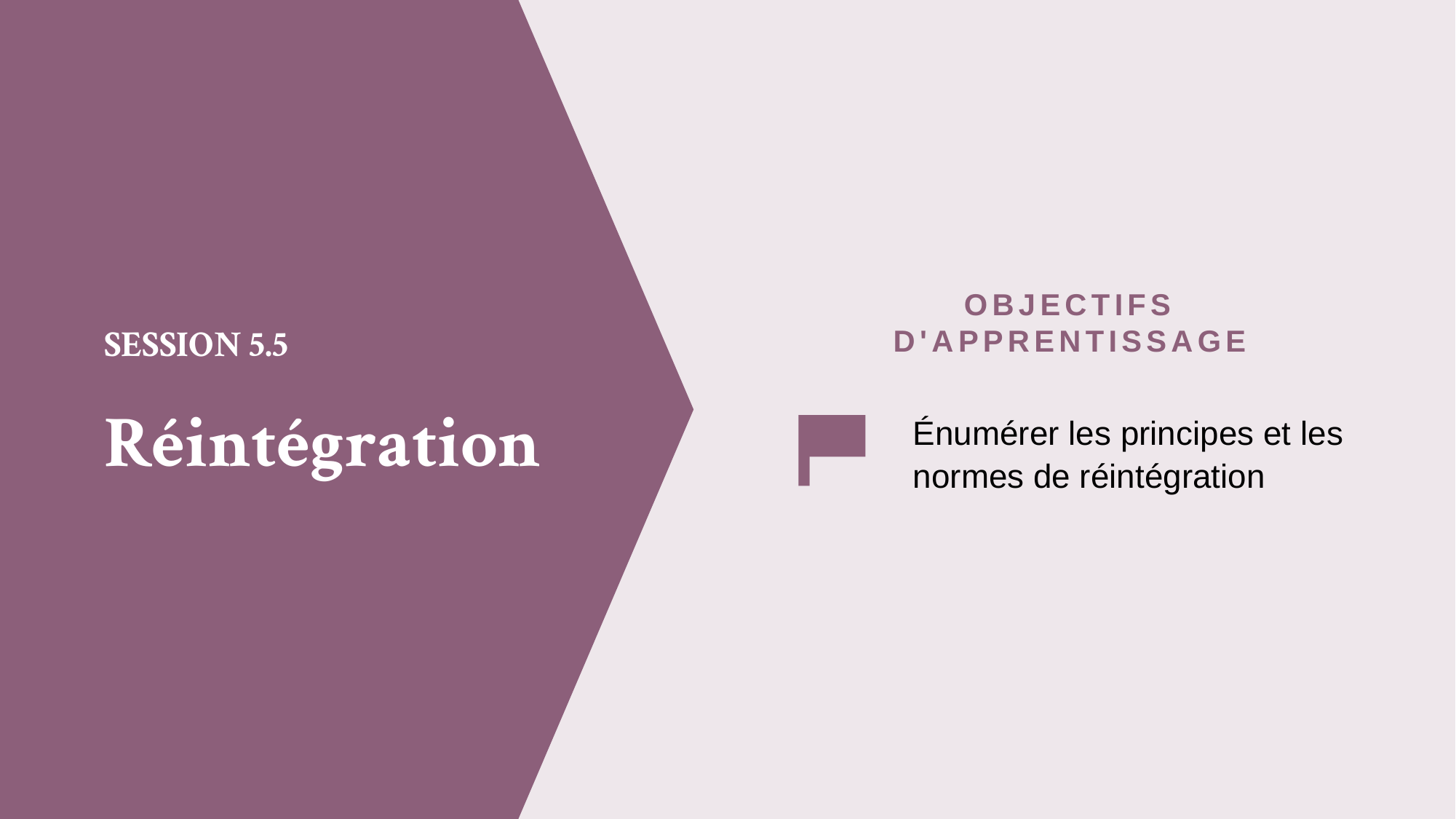

OBJECTIFS D'APPRENTISSAGE
# SESSION 5.5 Réintégration
Énumérer les principes et les normes de réintégration